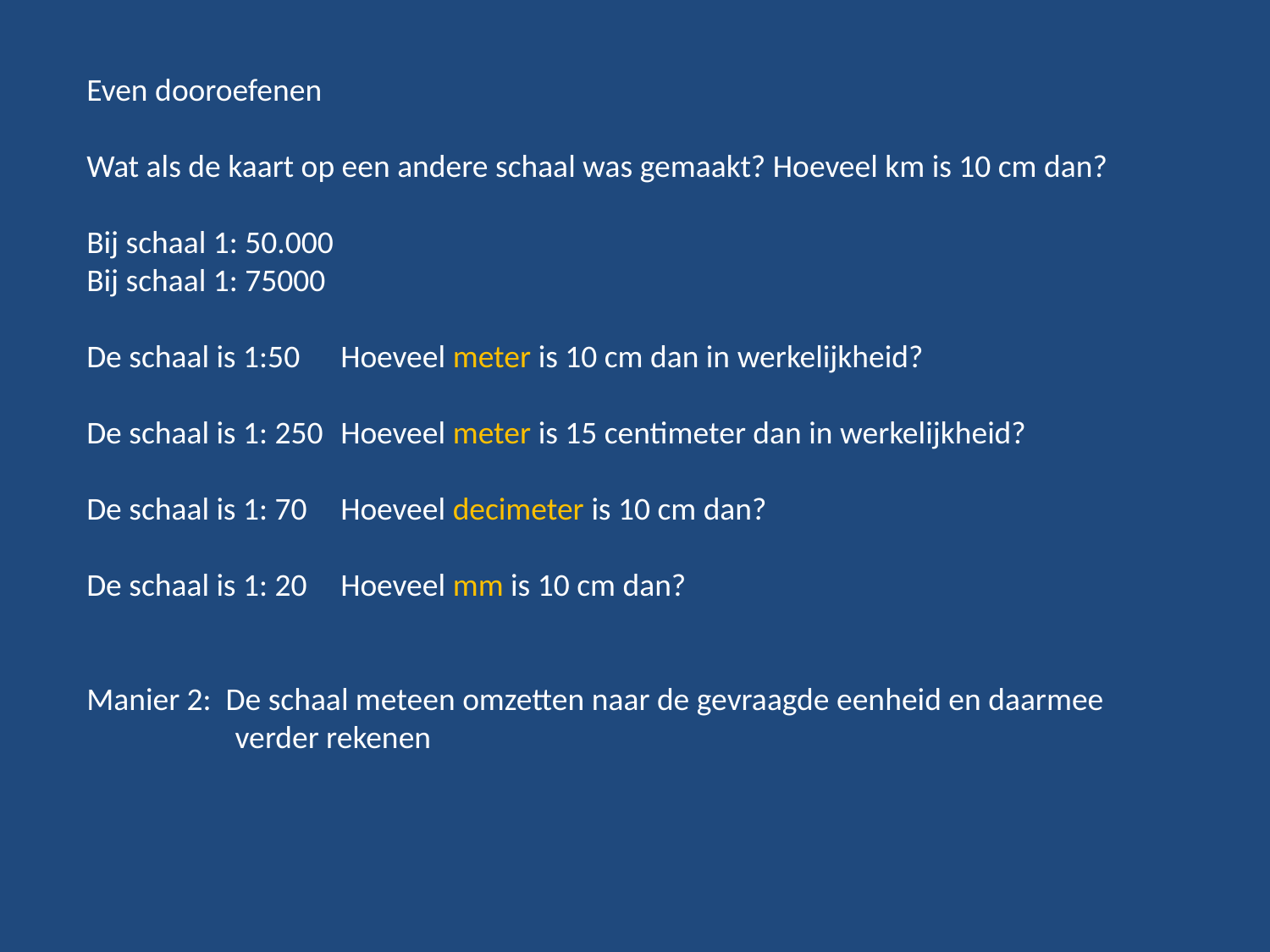

Even dooroefenen

Wat als de kaart op een andere schaal was gemaakt? Hoeveel km is 10 cm dan?

Bij schaal 1: 50.000
Bij schaal 1: 75000

De schaal is 1:50 	Hoeveel meter is 10 cm dan in werkelijkheid?

De schaal is 1: 250	Hoeveel meter is 15 centimeter dan in werkelijkheid?

De schaal is 1: 70	Hoeveel decimeter is 10 cm dan?

De schaal is 1: 20 	Hoeveel mm is 10 cm dan?

Manier 2:  De schaal meteen omzetten naar de gevraagde eenheid en daarmee 	   verder rekenen